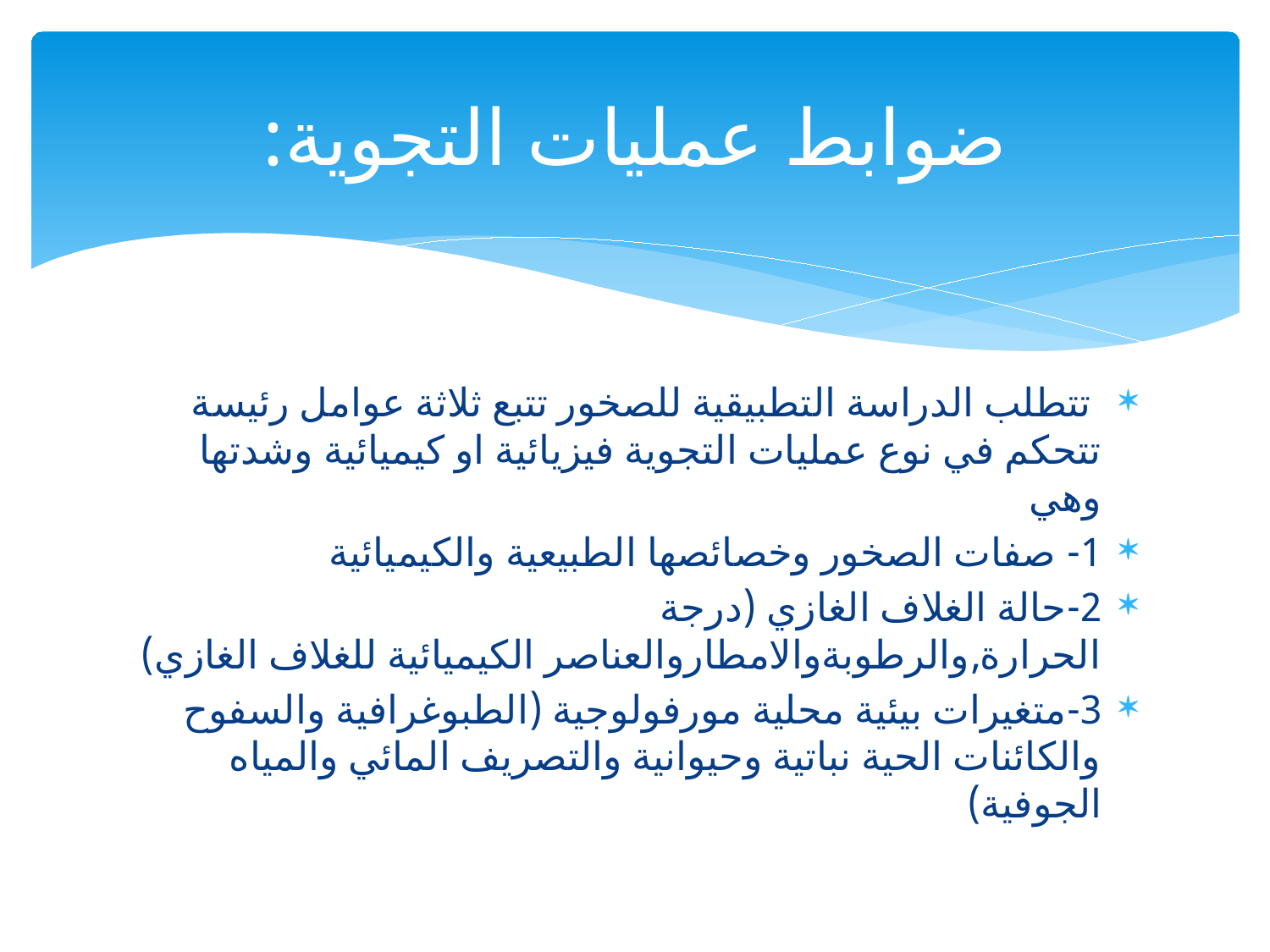

# ضوابط عمليات التجوية:
 تتطلب الدراسة التطبيقية للصخور تتبع ثلاثة عوامل رئيسة تتحكم في نوع عمليات التجوية فيزيائية او كيميائية وشدتها وهي
1-	 صفات الصخور وخصائصها الطبيعية والكيميائية
2-	حالة الغلاف الغازي (درجة الحرارة,والرطوبةوالامطاروالعناصر الكيميائية للغلاف الغازي)
3-	متغيرات بيئية محلية مورفولوجية (الطبوغرافية والسفوح والكائنات الحية نباتية وحيوانية والتصريف المائي والمياه الجوفية)